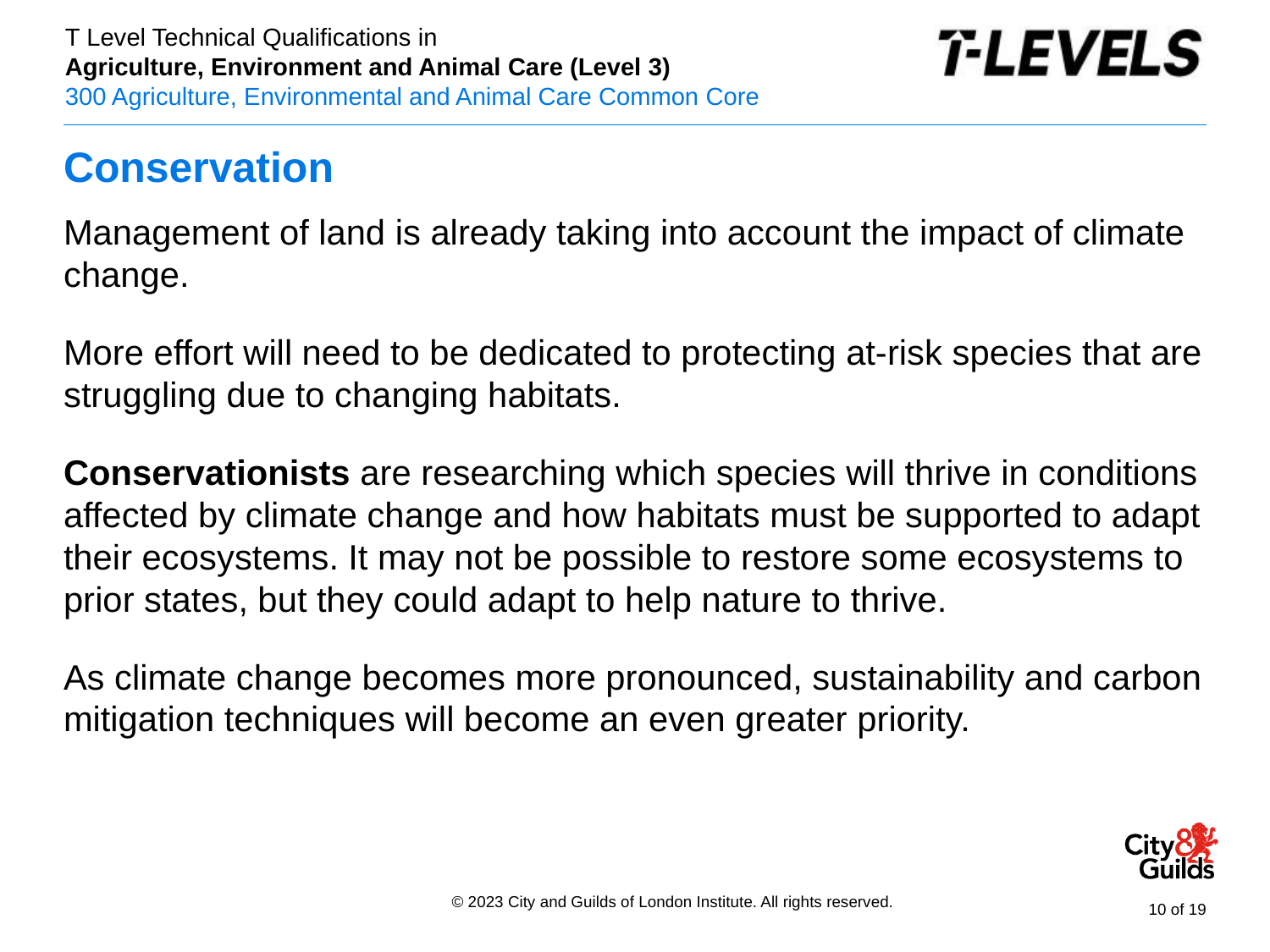

# Conservation
Management of land is already taking into account the impact of climate change.
More effort will need to be dedicated to protecting at-risk species that are struggling due to changing habitats.
Conservationists are researching which species will thrive in conditions affected by climate change and how habitats must be supported to adapt their ecosystems. It may not be possible to restore some ecosystems to prior states, but they could adapt to help nature to thrive.
As climate change becomes more pronounced, sustainability and carbon mitigation techniques will become an even greater priority.